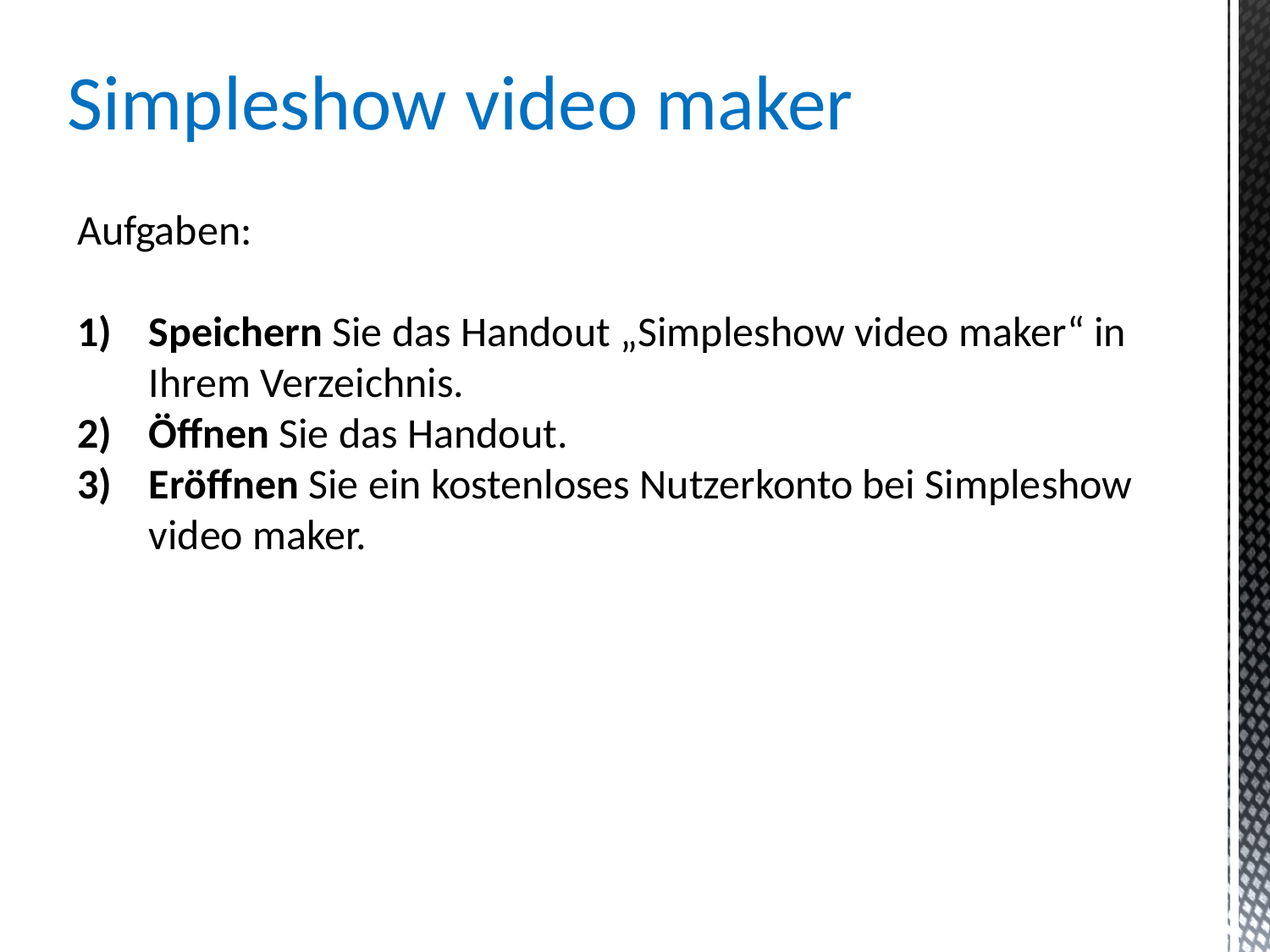

Simpleshow video maker
Aufgaben:

Speichern Sie das Handout „Simpleshow video maker“ in Ihrem Verzeichnis.
Öffnen Sie das Handout.
Eröffnen Sie ein kostenloses Nutzerkonto bei Simpleshow video maker.